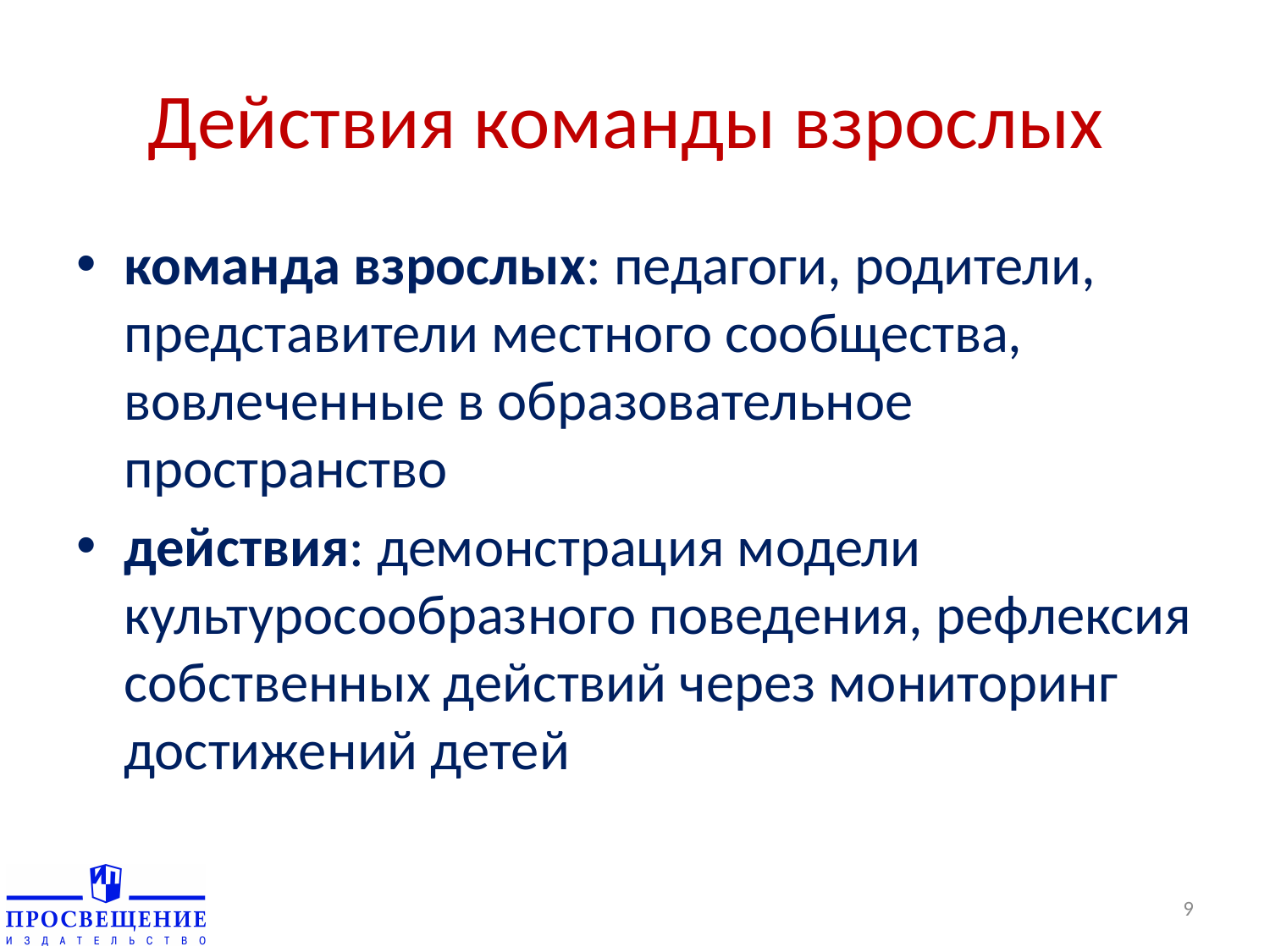

# Действия команды взрослых
команда взрослых: педагоги, родители, представители местного сообщества, вовлеченные в образовательное пространство
действия: демонстрация модели культуросообразного поведения, рефлексия собственных действий через мониторинг достижений детей
9